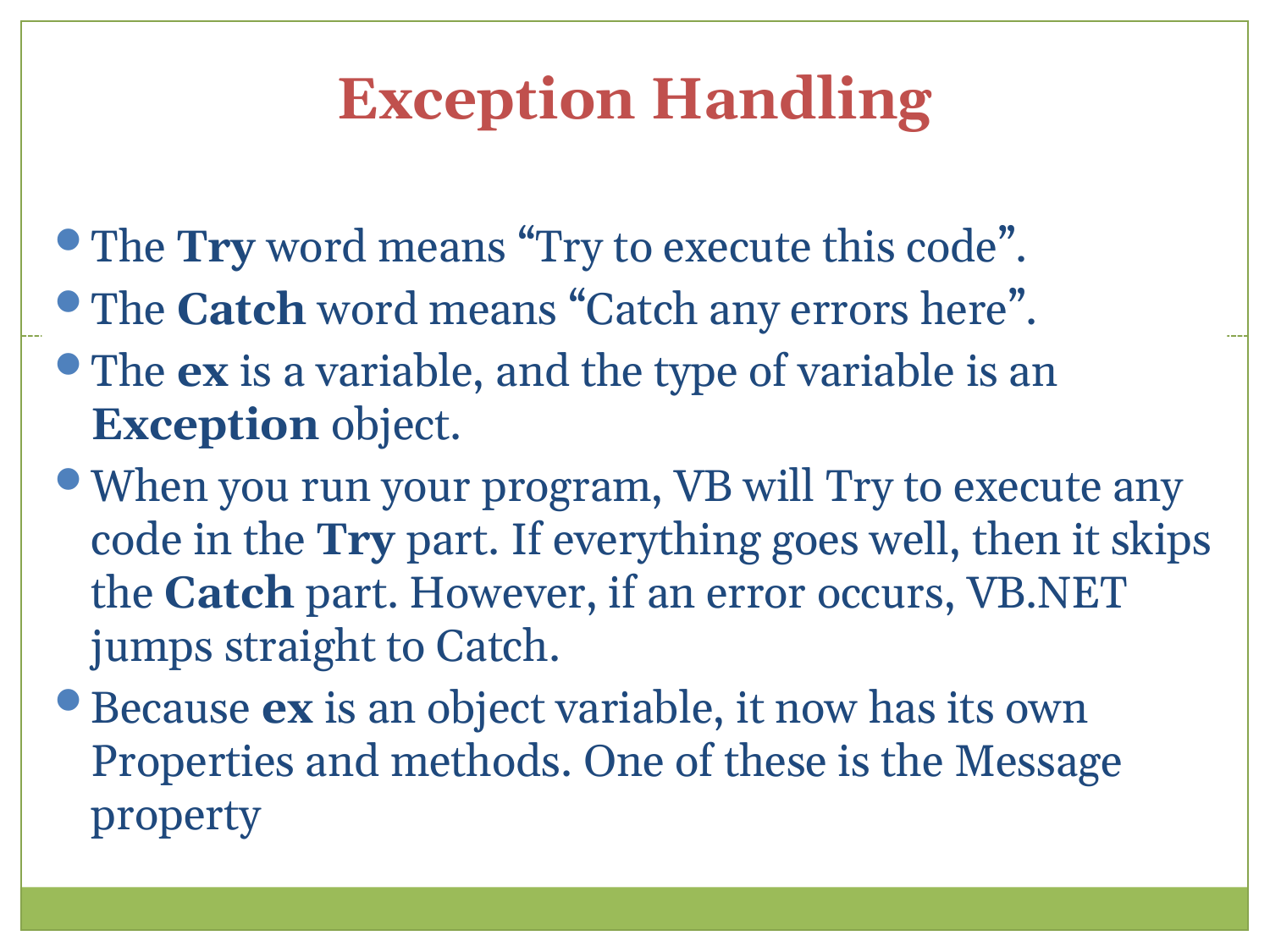

The Try word means “Try to execute this code”.
The Catch word means “Catch any errors here”.
The ex is a variable, and the type of variable is an Exception object.
When you run your program, VB will Try to execute any code in the Try part. If everything goes well, then it skips the Catch part. However, if an error occurs, VB.NET jumps straight to Catch.
Because ex is an object variable, it now has its own Properties and methods. One of these is the Message property

Exception Handling